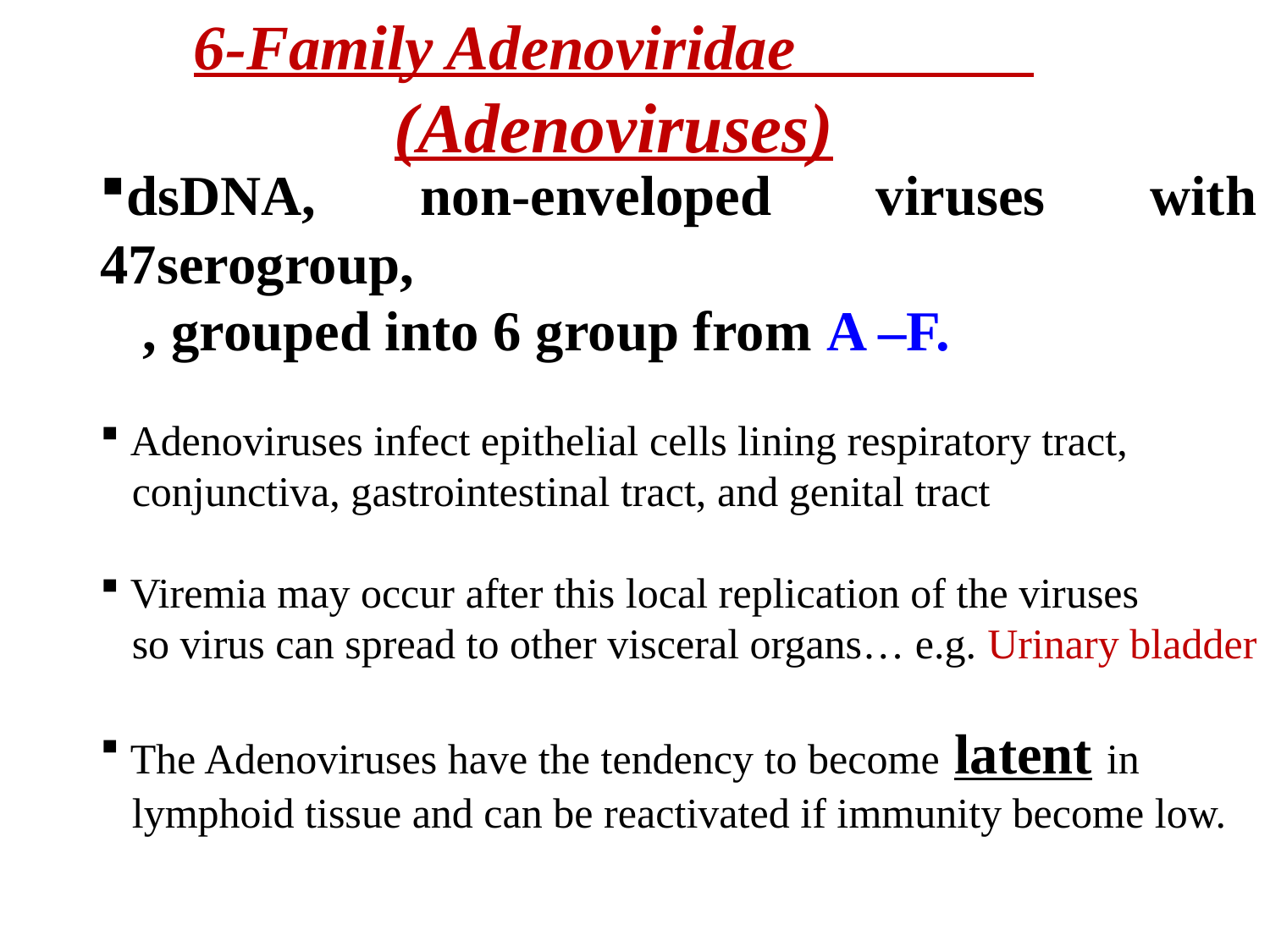

6-Family Adenoviridae                (Adenoviruses)
dsDNA, non-enveloped viruses with 47serogroup,
   , grouped into 6 group from A –F.

 Adenoviruses infect epithelial cells lining respiratory tract,
   conjunctiva, gastrointestinal tract, and genital tract

 Viremia may occur after this local replication of the viruses
   so virus can spread to other visceral organs… e.g. Urinary bladder

 The Adenoviruses have the tendency to become latent in
   lymphoid tissue and can be reactivated if immunity become low.